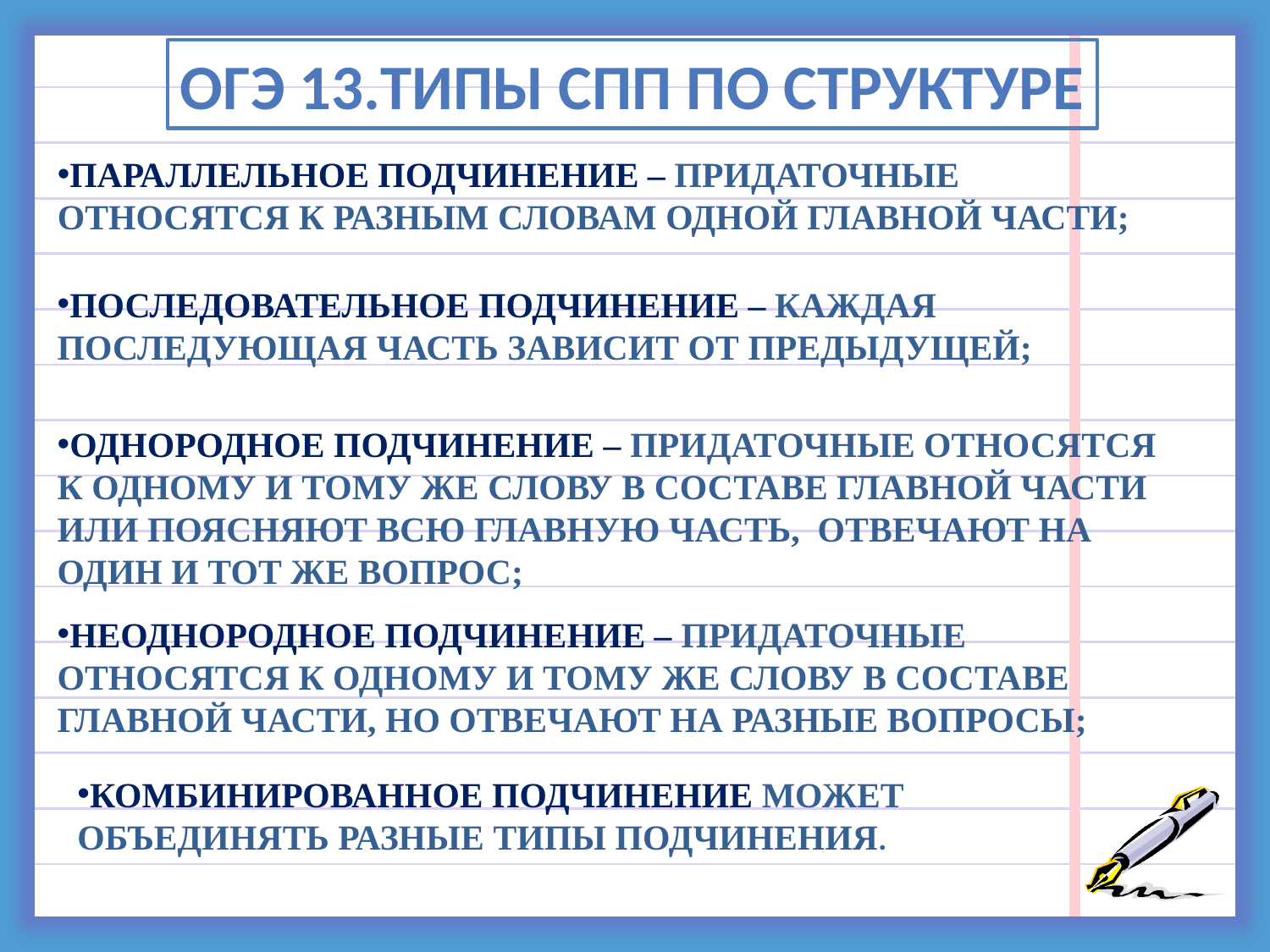

ОГЭ 13.Типы СПП по структуре
параллельное подчинение – придаточные относятся к разным словам одной главной части;
Последовательное подчинение – каждая последующая часть зависит от предыдущей;
Однородное подчинение – придаточные относятся к одному и тому же слову в составе главной части или поясняют всю главную часть,  отвечают на один и тот же вопрос;
Неоднородное подчинение – придаточные относятся к одному и тому же слову в составе главной части, но отвечают на разные вопросы;
Комбинированное подчинение может объединять разные типы подчинения.